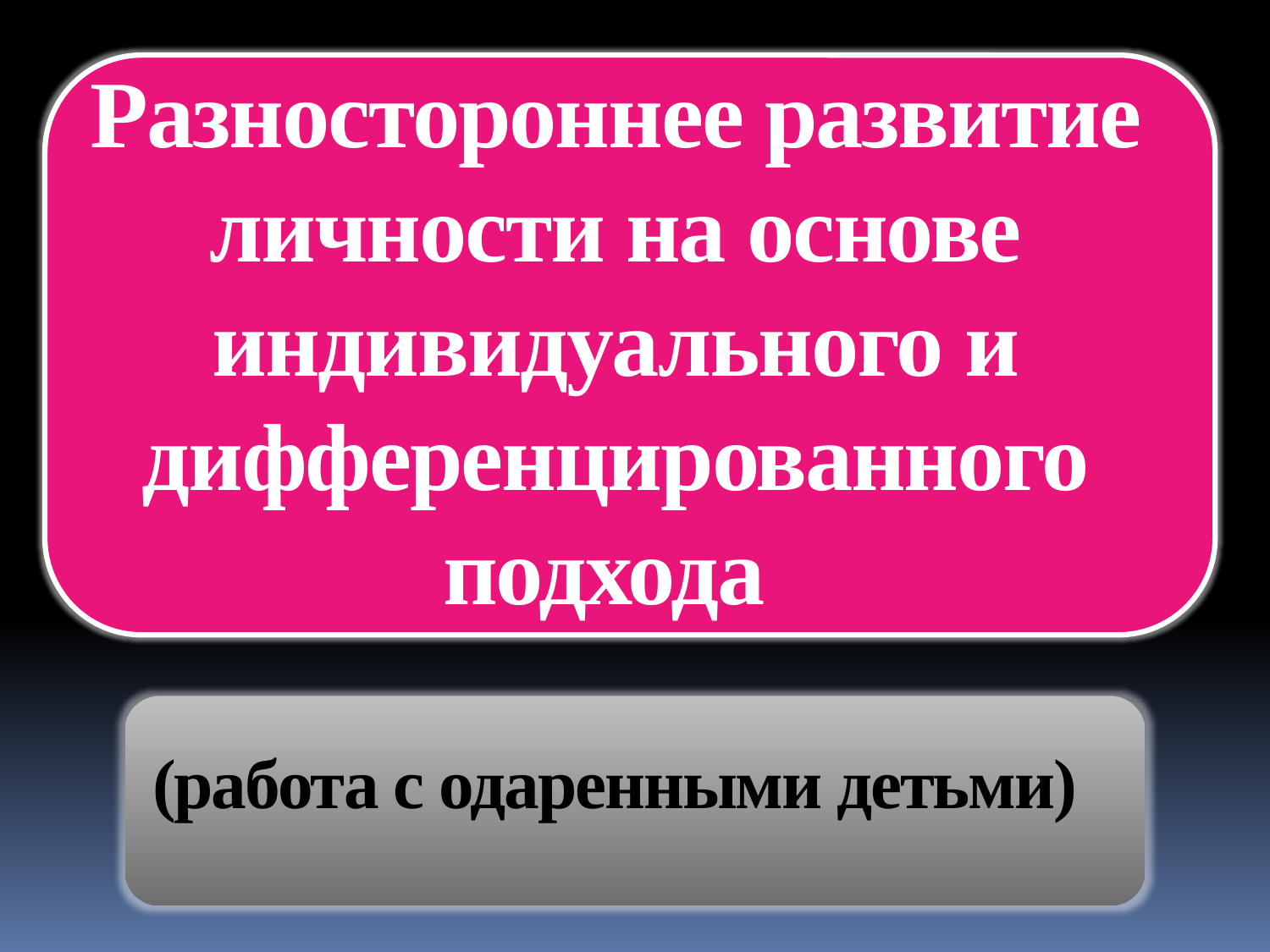

Разностороннее развитие личности на основе индивидуального и дифференцированного подхода
(работа с одаренными детьми)